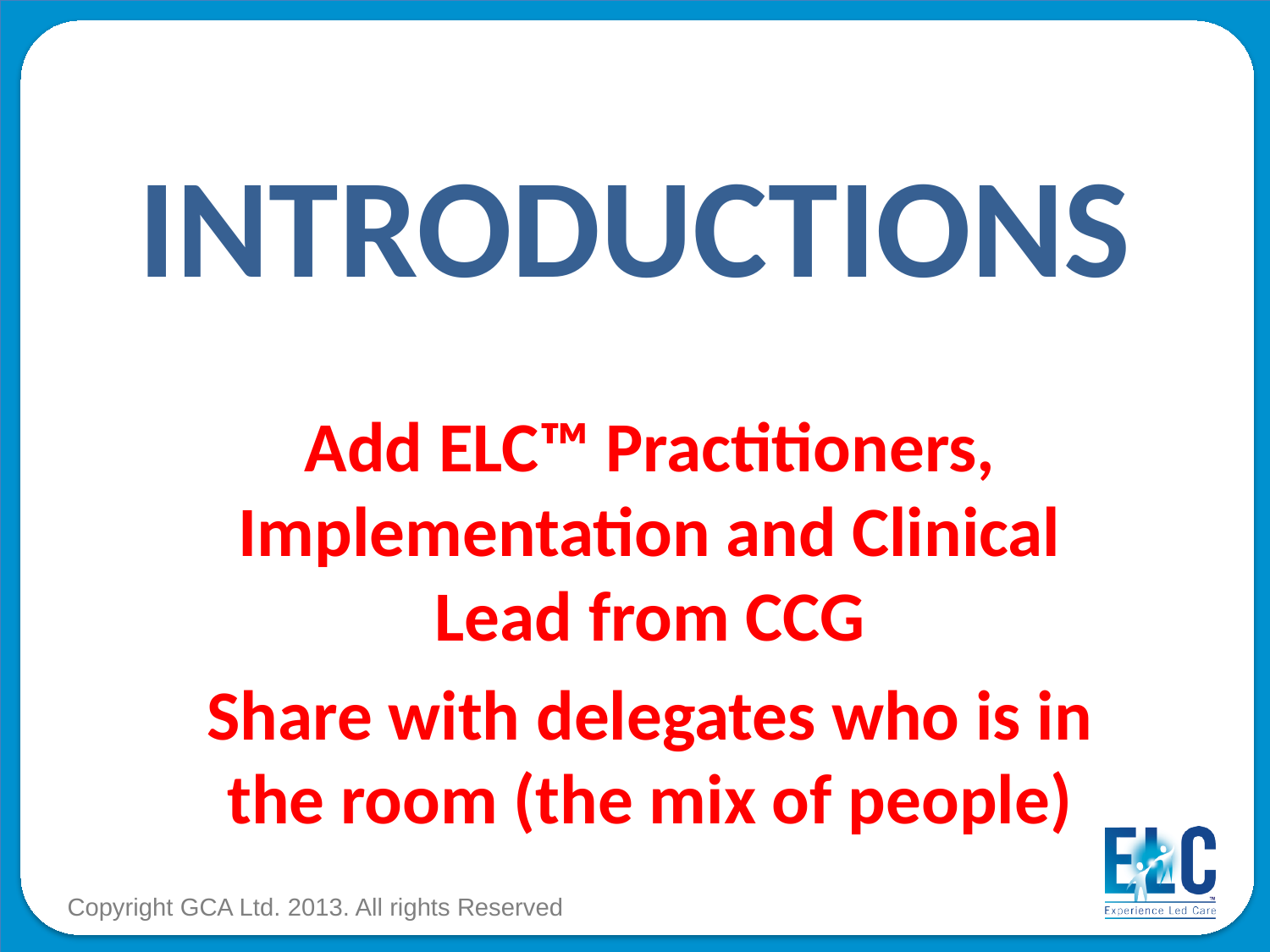

# INTRODUCTIONS

Add ELC™ Practitioners, Implementation and Clinical Lead from CCG
Share with delegates who is in the room (the mix of people)

Copyright GCA Ltd. 2013. All rights Reserved